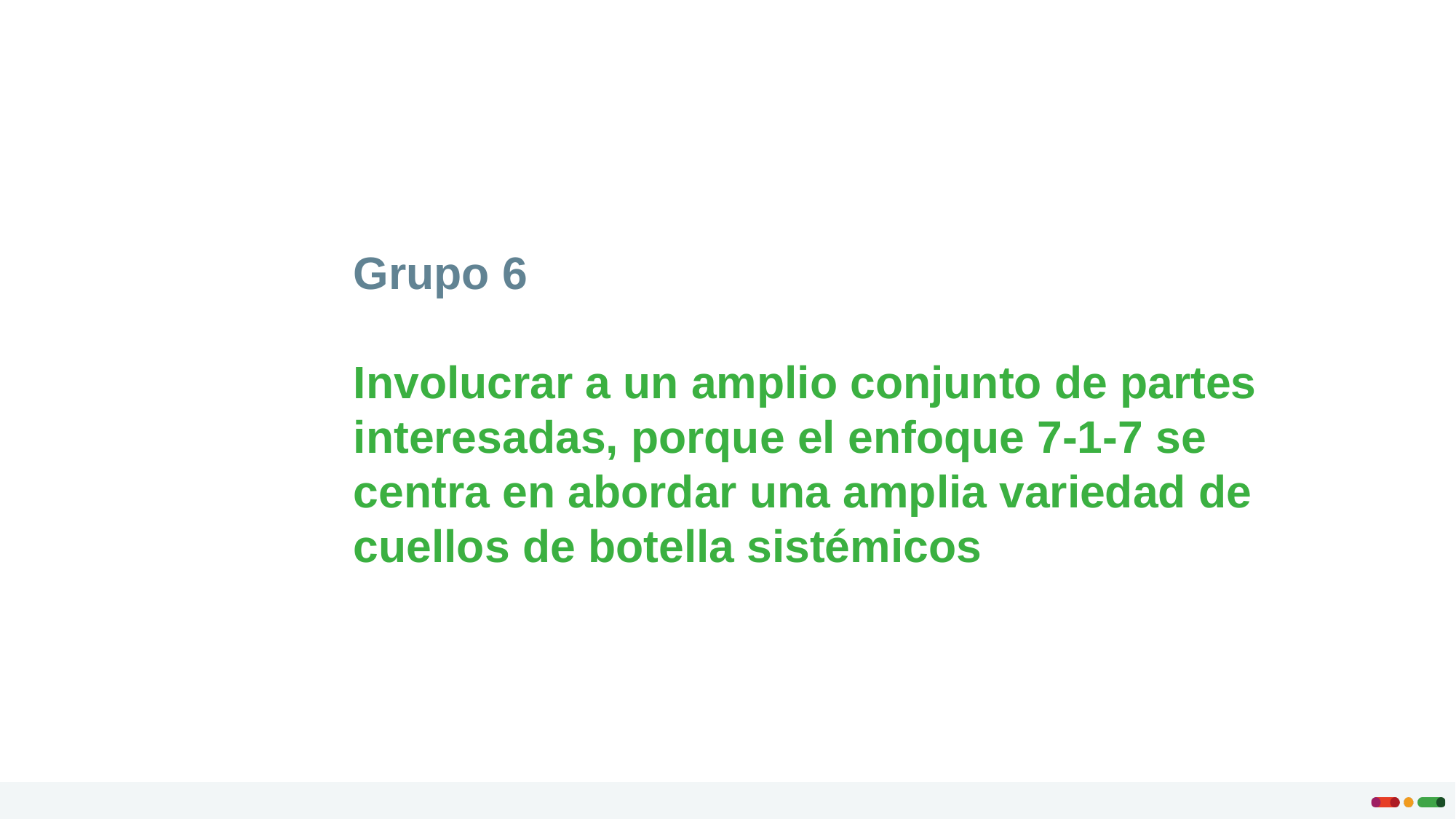

Grupo 6

Involucrar a un amplio conjunto de partes interesadas, porque el enfoque 7-1-7 se centra en abordar una amplia variedad de cuellos de botella sistémicos